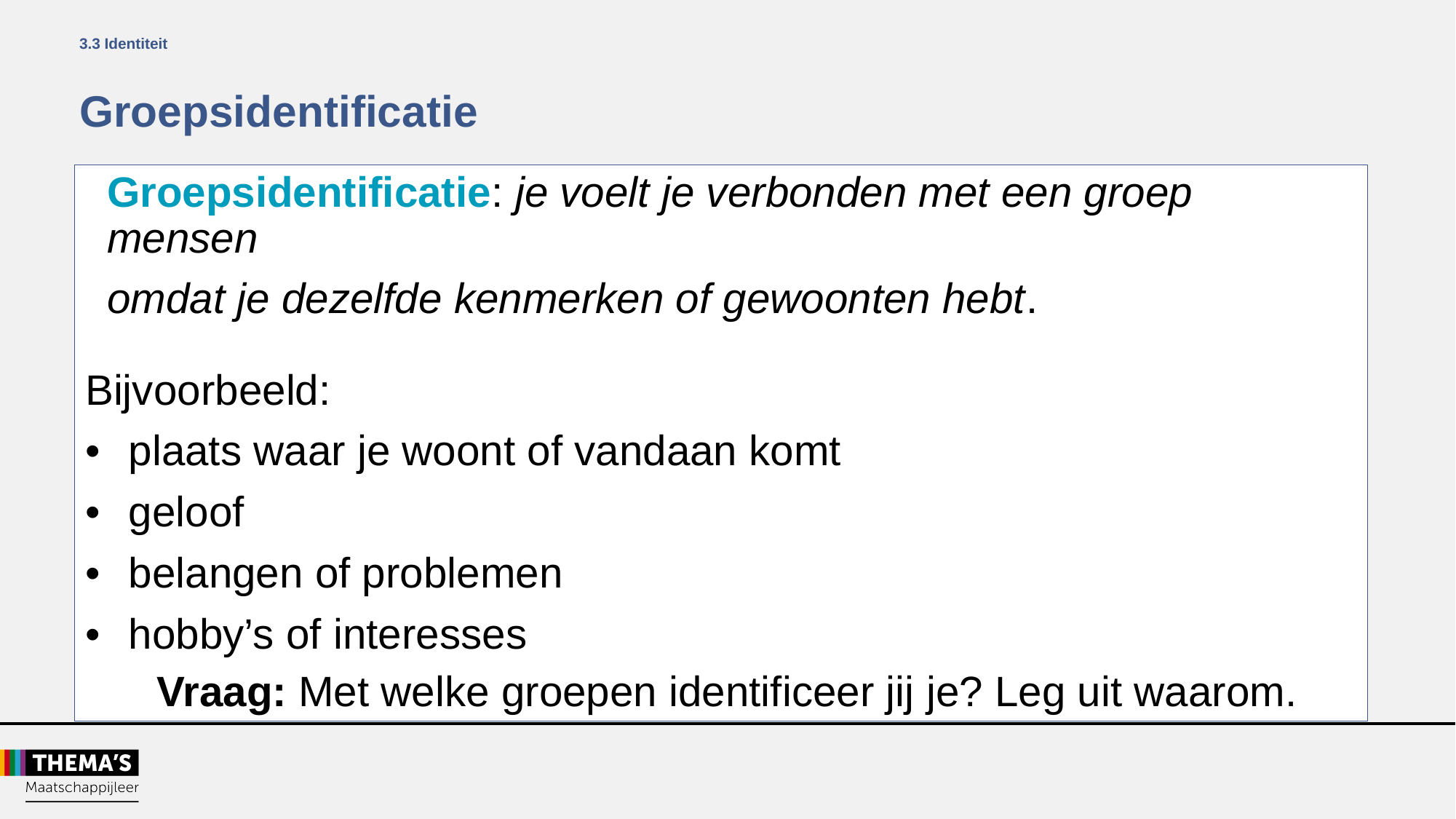

3.3 Identiteit
Groepsidentificatie
Groepsidentificatie: je voelt je verbonden met een groep mensen
omdat je dezelfde kenmerken of gewoonten hebt.

Bijvoorbeeld:
•	plaats waar je woont of vandaan komt
•	geloof
•	belangen of problemen
•	hobby’s of interesses
Vraag: Met welke groepen identificeer jij je? Leg uit waarom.